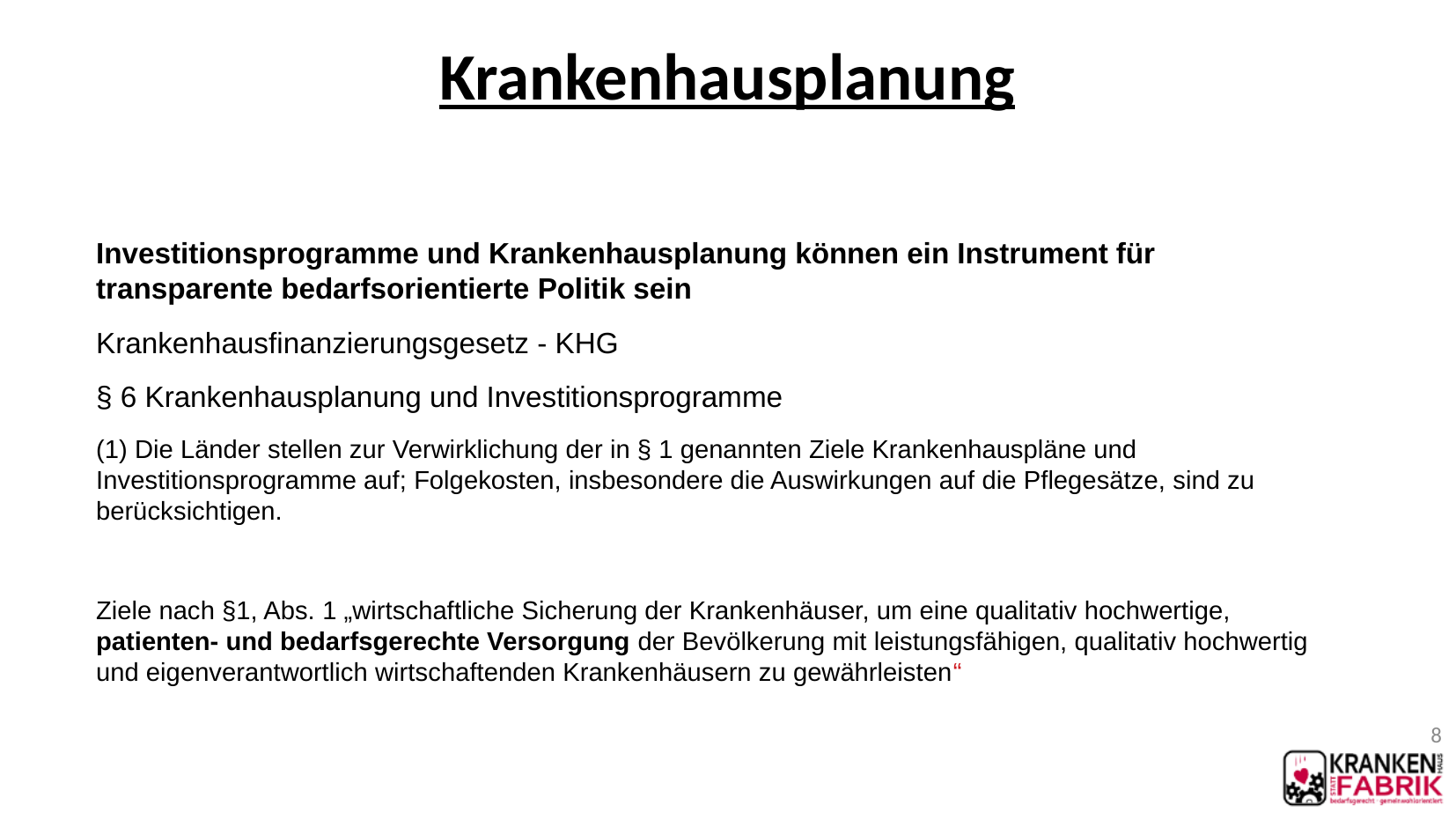

Krankenhausplanung
Investitionsprogramme und Krankenhausplanung können ein Instrument für transparente bedarfsorientierte Politik sein
Krankenhausfinanzierungsgesetz - KHG
§ 6 Krankenhausplanung und Investitionsprogramme
(1) Die Länder stellen zur Verwirklichung der in § 1 genannten Ziele Krankenhauspläne und Investitionsprogramme auf; Folgekosten, insbesondere die Auswirkungen auf die Pflegesätze, sind zu berücksichtigen.

Ziele nach §1, Abs. 1 „wirtschaftliche Sicherung der Krankenhäuser, um eine qualitativ hochwertige, patienten- und bedarfsgerechte Versorgung der Bevölkerung mit leistungsfähigen, qualitativ hochwertig und eigenverantwortlich wirtschaftenden Krankenhäusern zu gewährleisten“

8